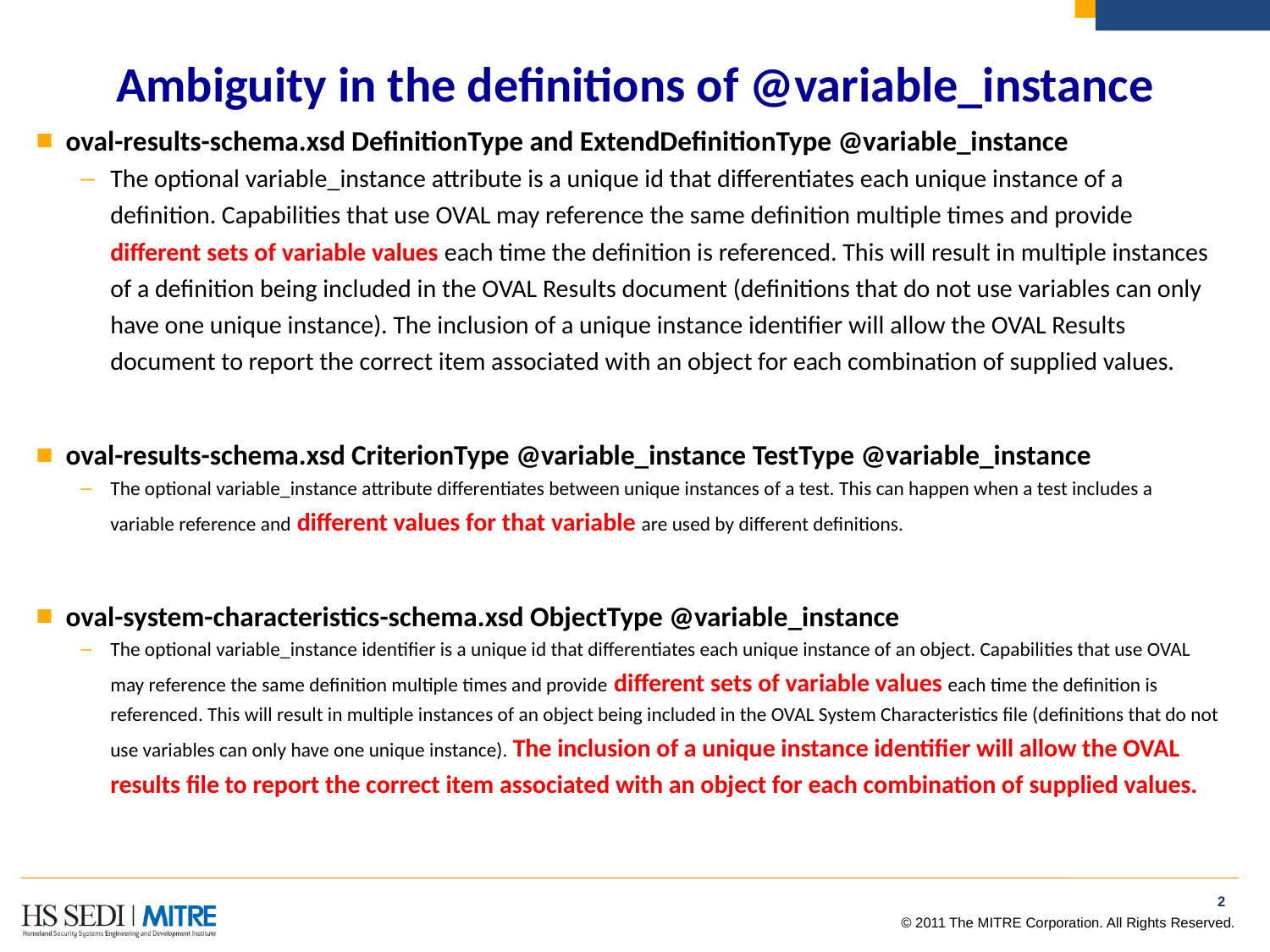

# Ambiguity in the definitions of @variable_instance
oval-results-schema.xsd DefinitionType and ExtendDefinitionType @variable_instance
The optional variable_instance attribute is a unique id that differentiates each unique instance of a definition. Capabilities that use OVAL may reference the same definition multiple times and provide different sets of variable values each time the definition is referenced. This will result in multiple instances of a definition being included in the OVAL Results document (definitions that do not use variables can only have one unique instance). The inclusion of a unique instance identifier will allow the OVAL Results document to report the correct item associated with an object for each combination of supplied values.

oval-results-schema.xsd CriterionType @variable_instance TestType @variable_instance
The optional variable_instance attribute differentiates between unique instances of a test. This can happen when a test includes a variable reference and different values for that variable are used by different definitions.

oval-system-characteristics-schema.xsd ObjectType @variable_instance
The optional variable_instance identifier is a unique id that differentiates each unique instance of an object. Capabilities that use OVAL may reference the same definition multiple times and provide different sets of variable values each time the definition is referenced. This will result in multiple instances of an object being included in the OVAL System Characteristics file (definitions that do not use variables can only have one unique instance). The inclusion of a unique instance identifier will allow the OVAL results file to report the correct item associated with an object for each combination of supplied values.
2